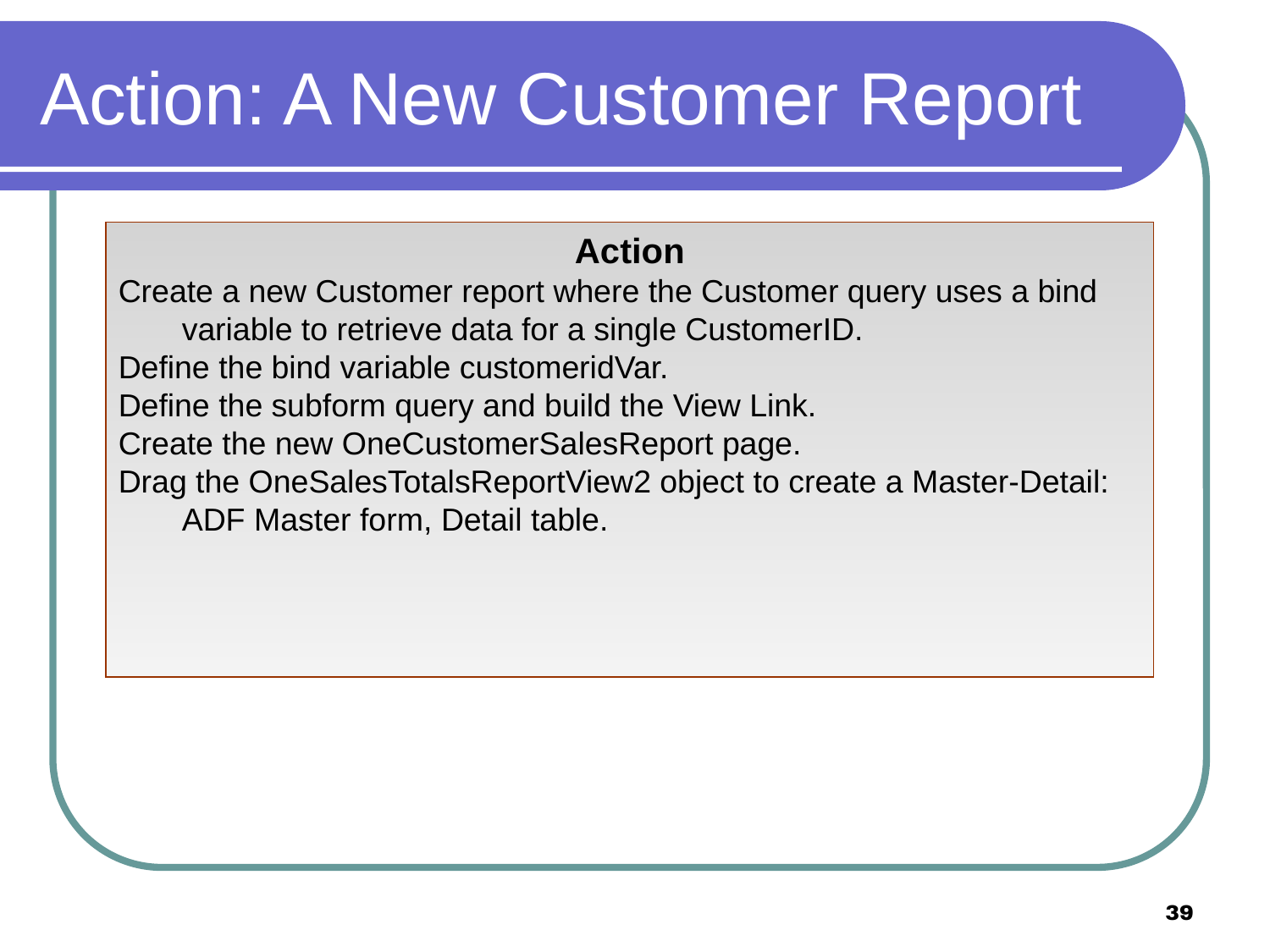

# Action: A New Customer Report
Action
Create a new Customer report where the Customer query uses a bind variable to retrieve data for a single CustomerID.
Define the bind variable customeridVar.
Define the subform query and build the View Link.
Create the new OneCustomerSalesReport page.
Drag the OneSalesTotalsReportView2 object to create a Master-Detail: ADF Master form, Detail table.
39